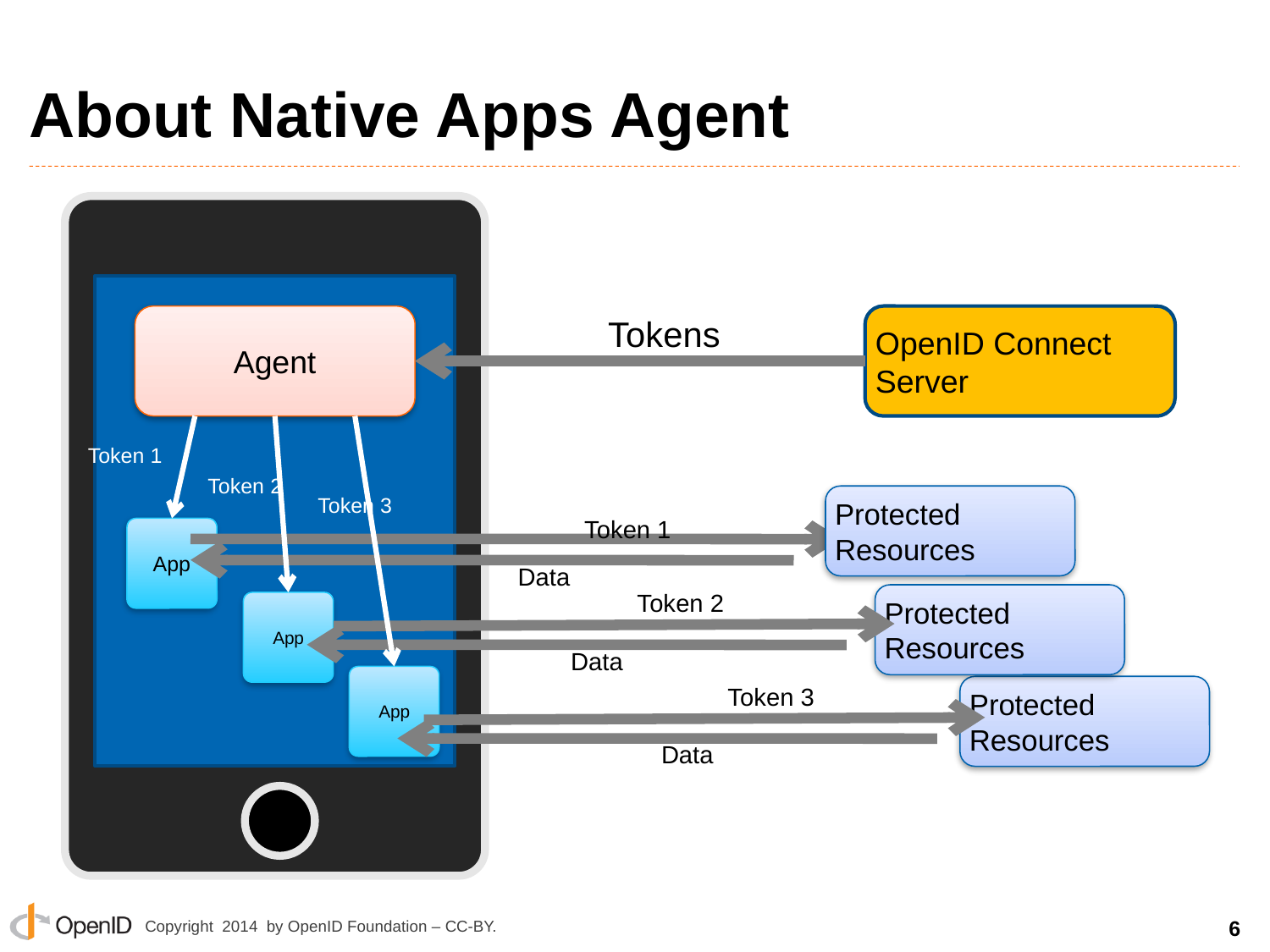

# About Native Apps Agent

Agent
Tokens
OpenID Connect Server
Token 1
Token 2
Token 3
Protected Resources
Token 1
App
Data
Token 2
Protected Resources
App
Data
App
Token 3
Protected Resources
Data

6